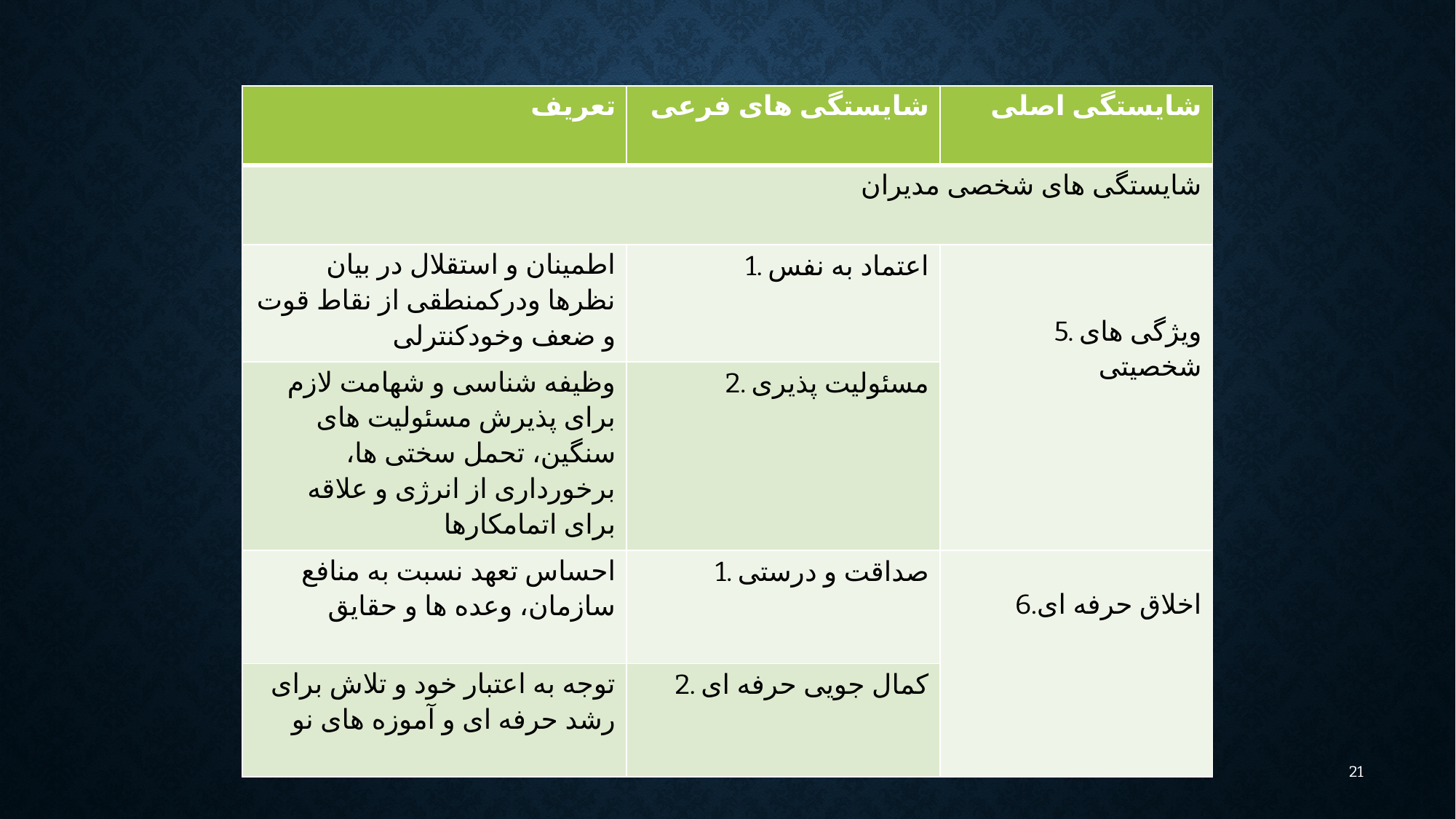

| تعریف | شایستگی های فرعی | شایستگی اصلی |
| --- | --- | --- |
| شایستگی های شخصی مدیران |  |  |
| اطمینان و استقلال در بیان نظرها ودرکمنطقی از نقاط قوت و ضعف وخودکنترلی | 1. اعتماد به نفس | 5. ویژگی های شخصیتی |
| وظیفه شناسی و شهامت لازم برای پذیرش مسئولیت های سنگین، تحمل سختی ها، برخورداری از انرژی و علاقه برای اتمامکارها | 2. مسئولیت پذیری |  |
| احساس تعهد نسبت به منافع سازمان، وعده ها و حقایق | 1. صداقت و درستی | 6.اخلاق حرفه ای |
| توجه به اعتبار خود و تلاش برای رشد حرفه ای و آموزه های نو | 2. کمال جویی حرفه ای |  |

21